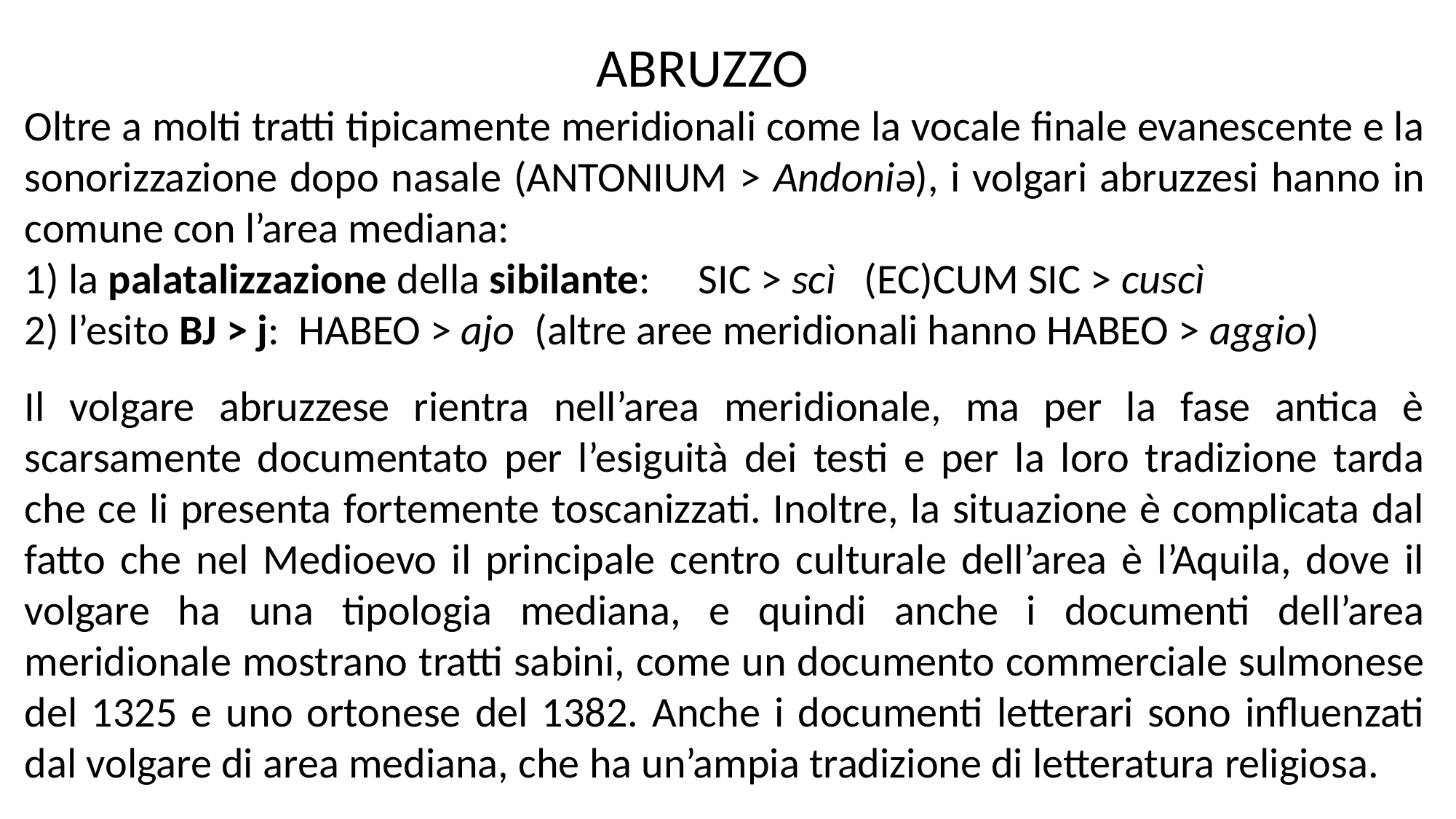

ABRUZZO
Oltre a molti tratti tipicamente meridionali come la vocale finale evanescente e la sonorizzazione dopo nasale (ANTONIUM > Andoniə), i volgari abruzzesi hanno in comune con l’area mediana:
1) la palatalizzazione della sibilante:     SIC > scì   (EC)CUM SIC > cuscì
2) l’esito BJ > j:  HABEO > ajo  (altre aree meridionali hanno HABEO > aggio)

Il volgare abruzzese rientra nell’area meridionale, ma per la fase antica è scarsamente documentato per l’esiguità dei testi e per la loro tradizione tarda che ce li presenta fortemente toscanizzati. Inoltre, la situazione è complicata dal fatto che nel Medioevo il principale centro culturale dell’area è l’Aquila, dove il volgare ha una tipologia mediana, e quindi anche i documenti dell’area meridionale mostrano tratti sabini, come un documento commerciale sulmonese del 1325 e uno ortonese del 1382. Anche i documenti letterari sono influenzati dal volgare di area mediana, che ha un’ampia tradizione di letteratura religiosa.